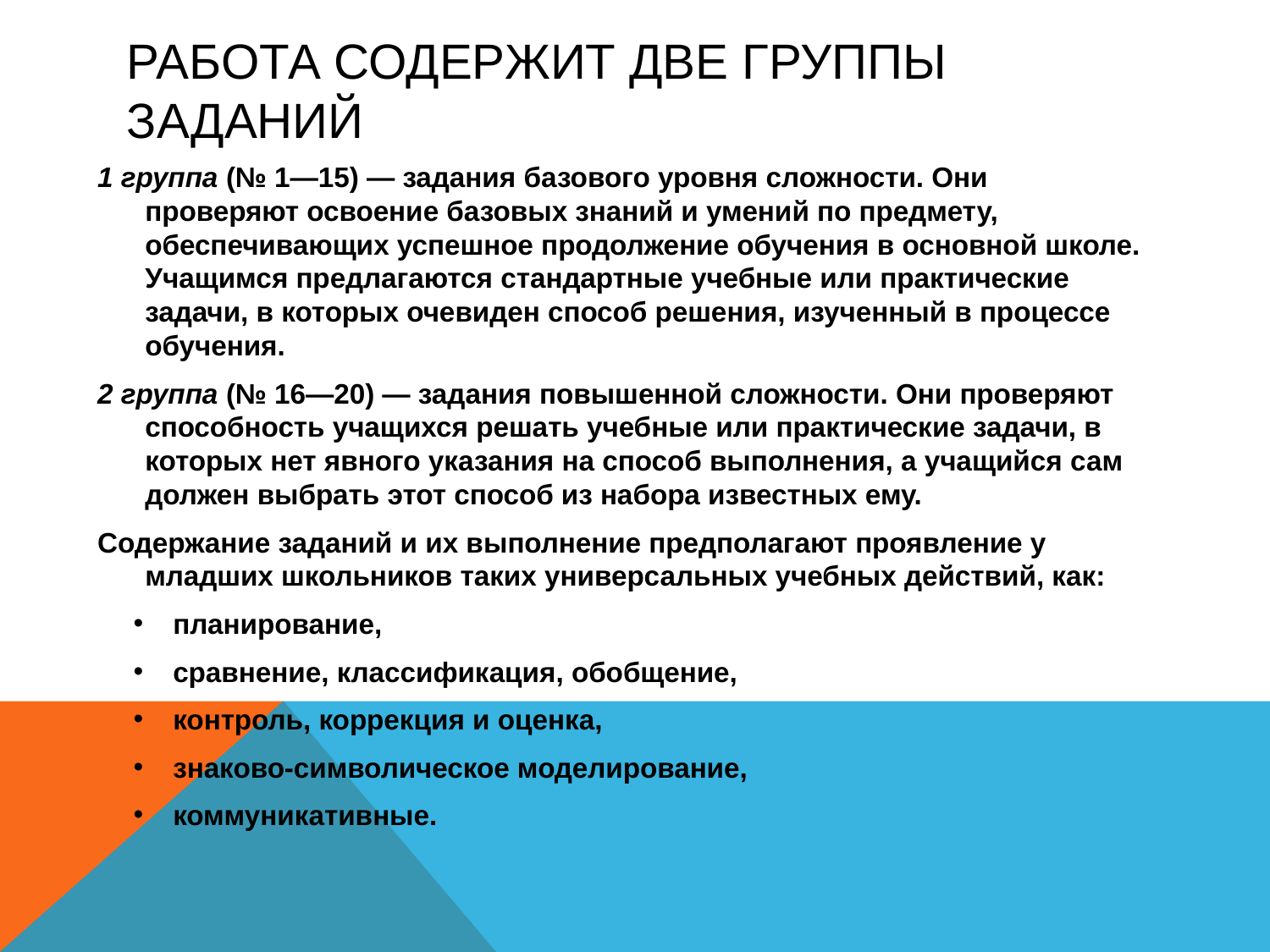

# Работа содержит две группы заданий
1 группа (№ 1—15) — задания базового уровня сложности. Они проверяют освоение базовых знаний и умений по предмету, обеспечивающих успешное продолжение обучения в основной школе. Учащимся предлагаются стандартные учебные или практические задачи, в которых очевиден способ решения, изученный в процессе обучения.
2 группа (№ 16—20) — задания повышенной сложности. Они проверяют способность учащихся решать учебные или практические задачи, в которых нет явного указания на способ выполнения, а учащийся сам должен выбрать этот способ из набора известных ему.
Содержание заданий и их выполнение предполагают проявление у младших школьников таких универсальных учебных действий, как:
планирование,
сравнение, классификация, обобщение,
контроль, коррекция и оценка,
знаково-символическое моделирование,
коммуникативные.